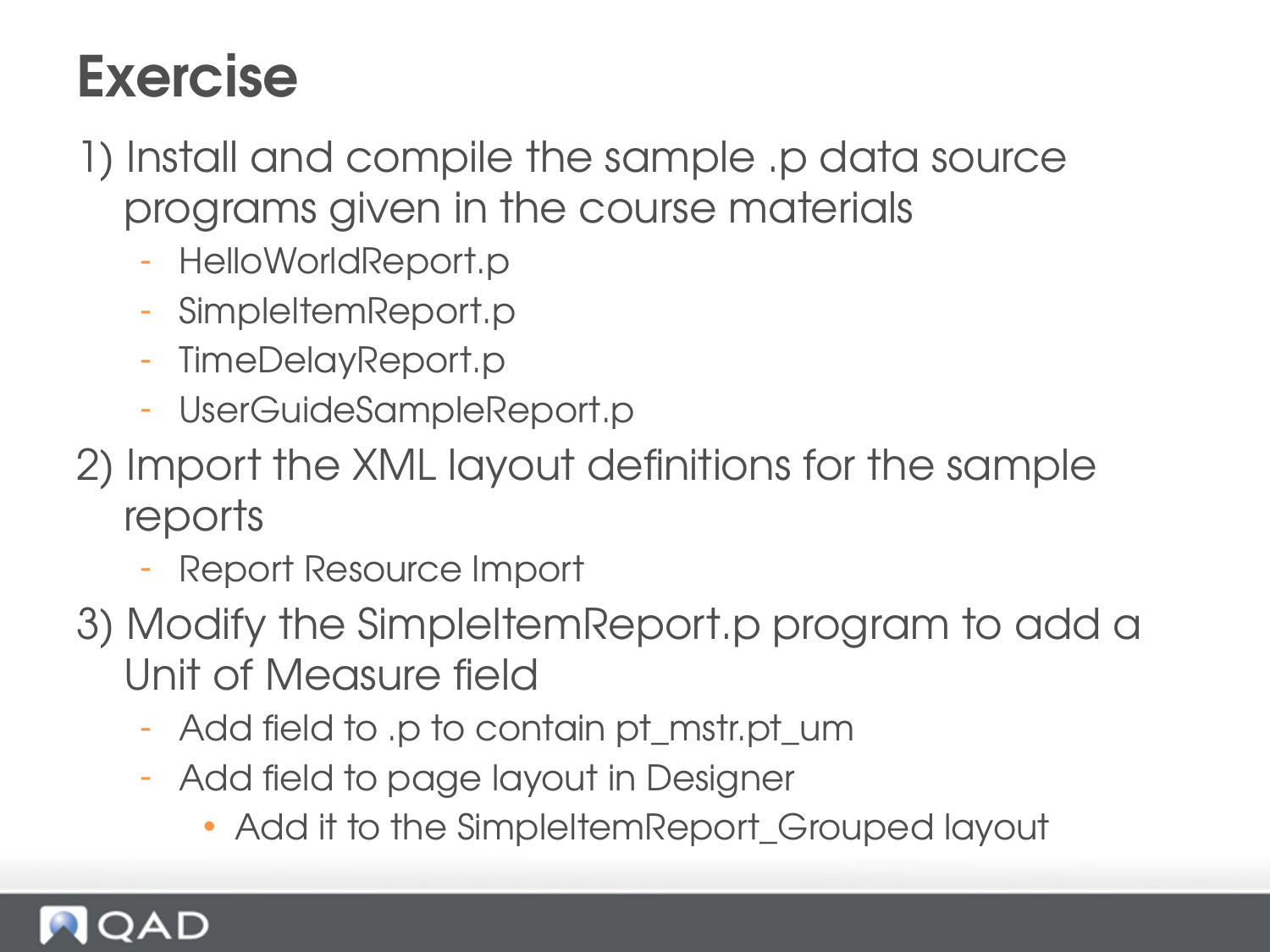

# Exercise
1) Install and compile the sample .p data source programs given in the course materials
HelloWorldReport.p
SimpleItemReport.p
TimeDelayReport.p
UserGuideSampleReport.p
2) Import the XML layout definitions for the sample reports
Report Resource Import
3) Modify the SimpleItemReport.p program to add a Unit of Measure field
Add field to .p to contain pt_mstr.pt_um
Add field to page layout in Designer
Add it to the SimpleItemReport_Grouped layout